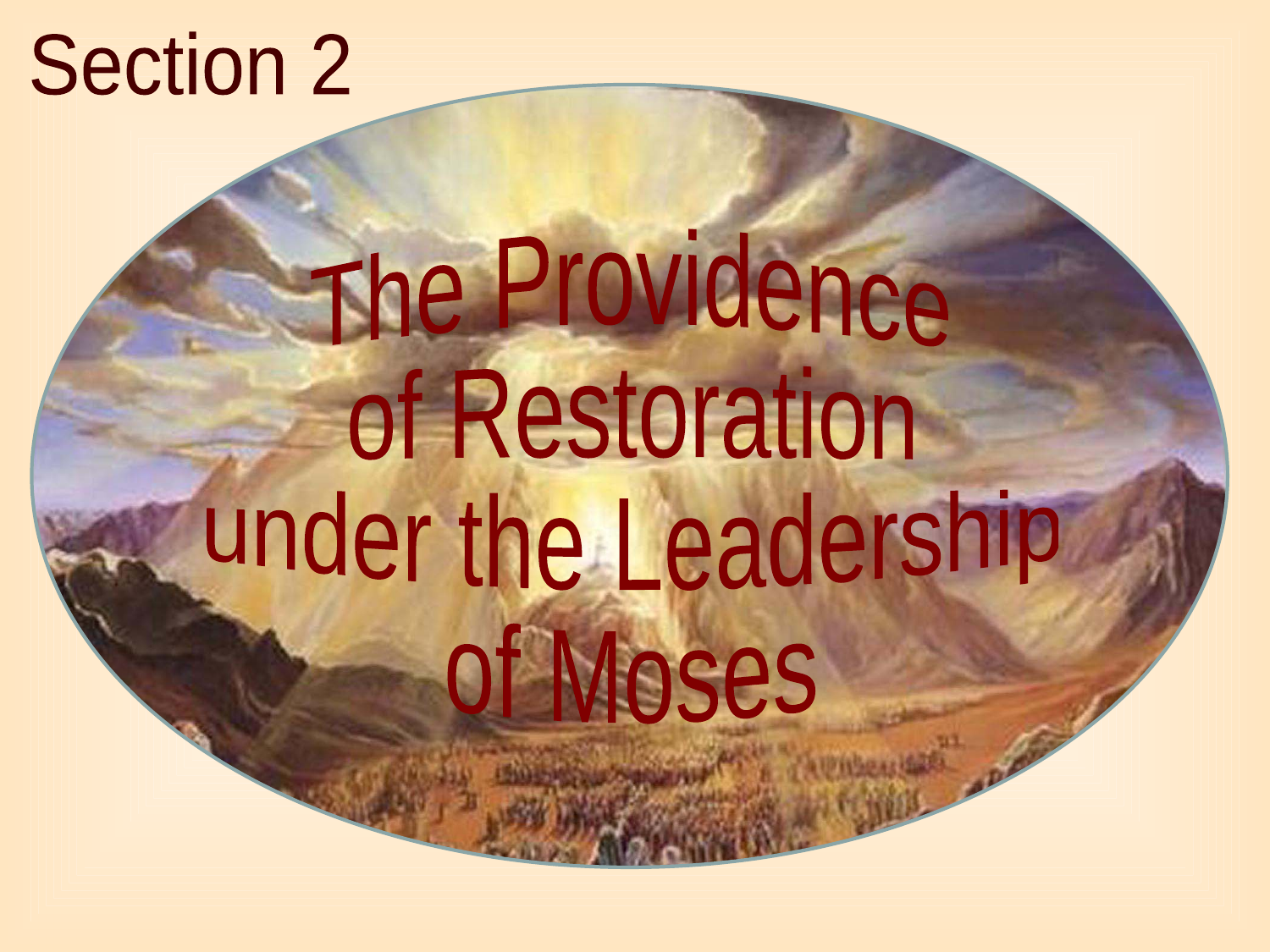

Section 2

The Providence
of Restoration
under the Leadership
of Moses